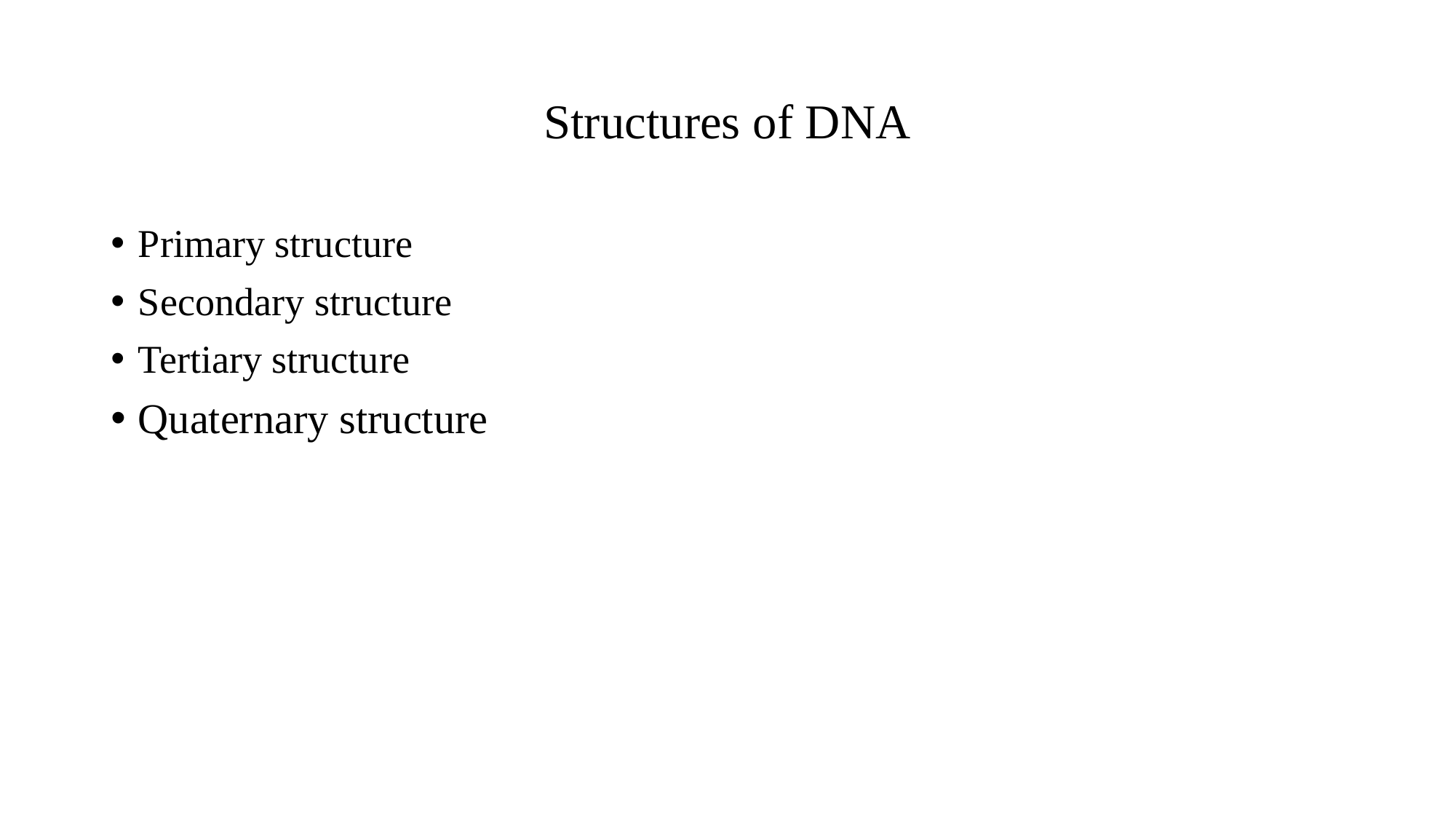

# Structures of DNA
Primary structure
Secondary structure
Tertiary structure
Quaternary structure